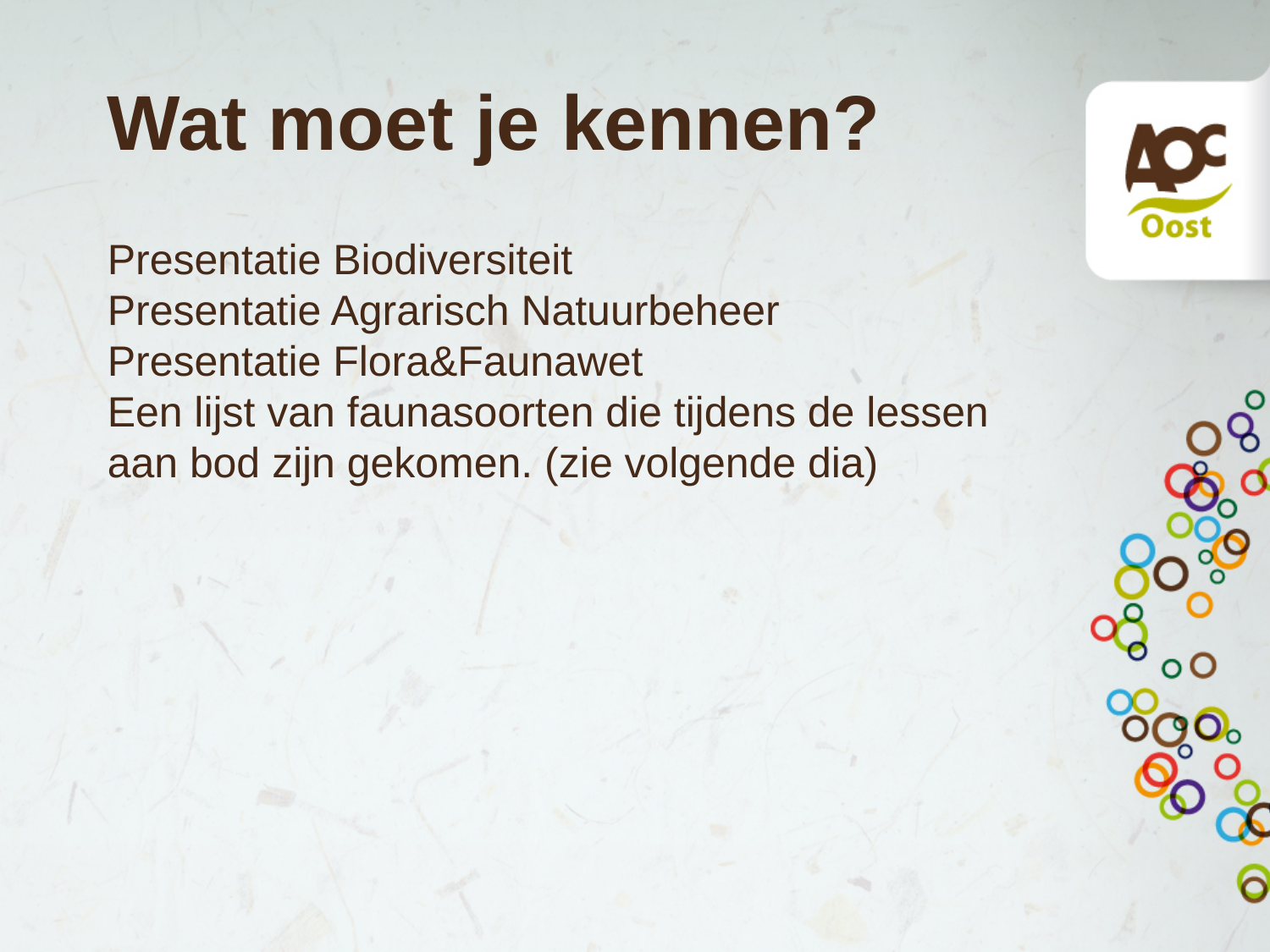

# Wat moet je kennen?
Presentatie Biodiversiteit
Presentatie Agrarisch Natuurbeheer
Presentatie Flora&Faunawet
Een lijst van faunasoorten die tijdens de lessen aan bod zijn gekomen. (zie volgende dia)